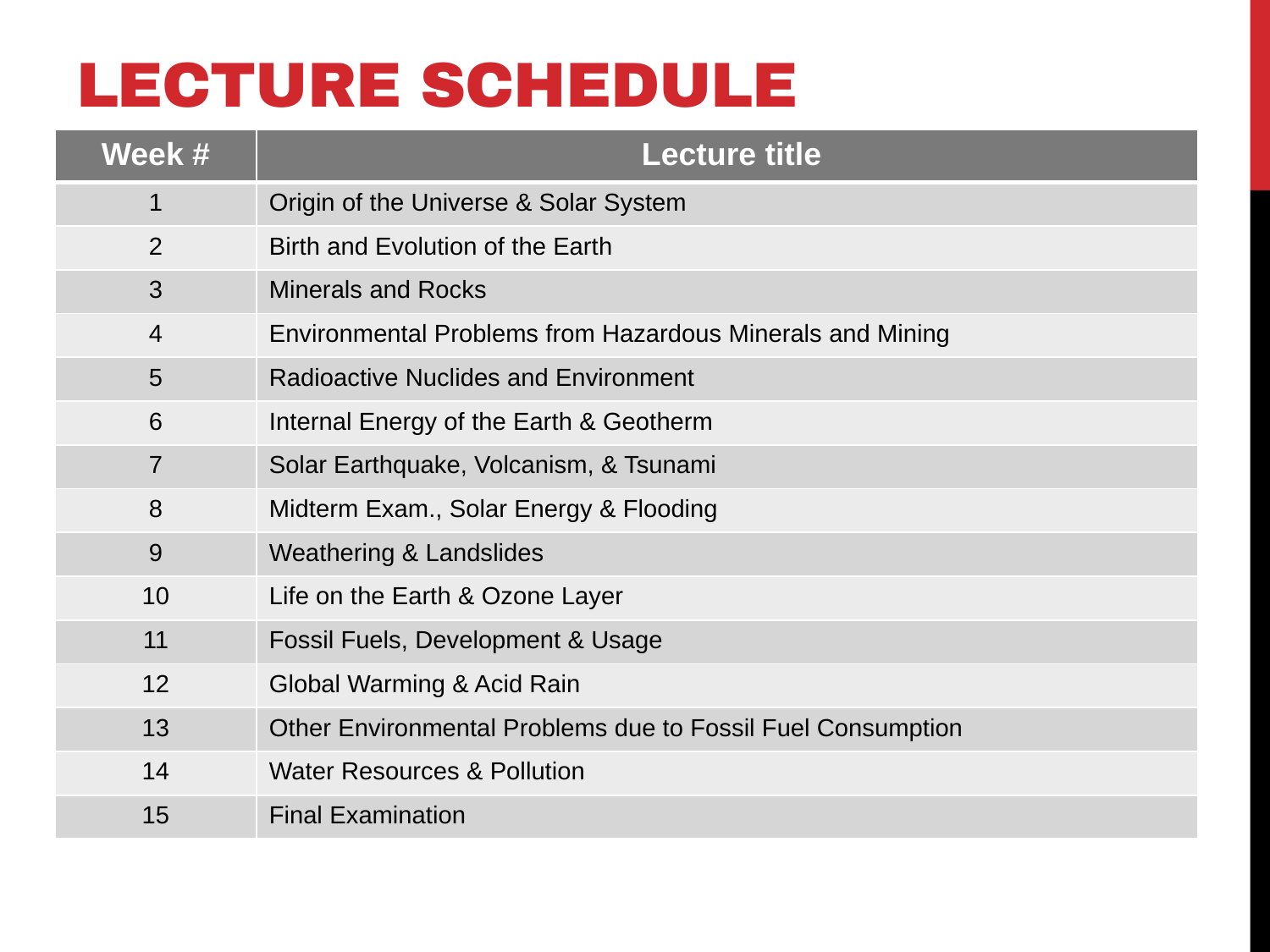

# Lecture schedule
| Week # | Lecture title |
| --- | --- |
| 1 | Origin of the Universe & Solar System |
| 2 | Birth and Evolution of the Earth |
| 3 | Minerals and Rocks |
| 4 | Environmental Problems from Hazardous Minerals and Mining |
| 5 | Radioactive Nuclides and Environment |
| 6 | Internal Energy of the Earth & Geotherm |
| 7 | Solar Earthquake, Volcanism, & Tsunami |
| 8 | Midterm Exam., Solar Energy & Flooding |
| 9 | Weathering & Landslides |
| 10 | Life on the Earth & Ozone Layer |
| 11 | Fossil Fuels, Development & Usage |
| 12 | Global Warming & Acid Rain |
| 13 | Other Environmental Problems due to Fossil Fuel Consumption |
| 14 | Water Resources & Pollution |
| 15 | Final Examination |